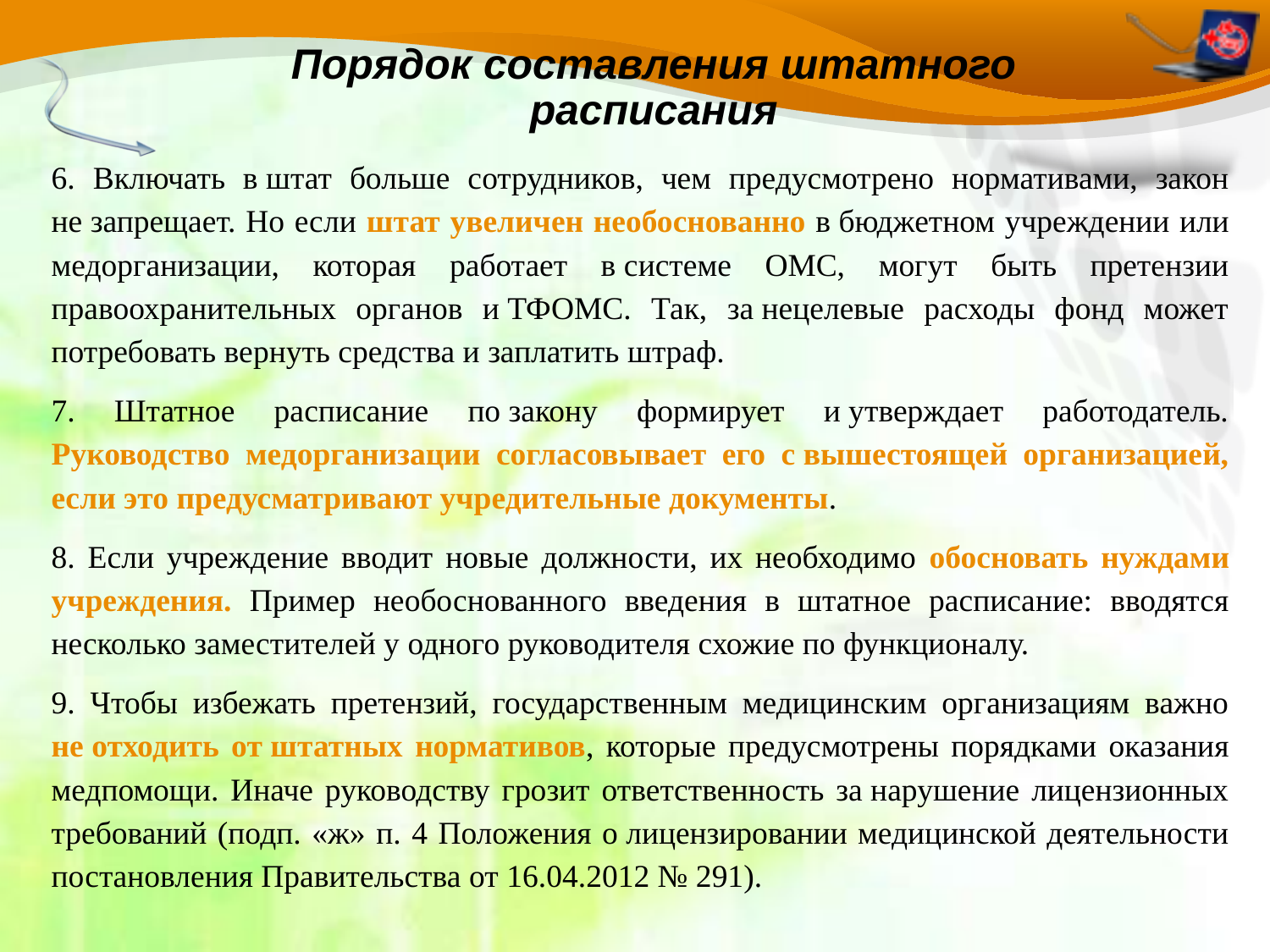

Порядок составления штатного расписания
6. Включать в штат больше сотрудников, чем предусмотрено нормативами, закон не запрещает. Но если штат увеличен необоснованно в бюджетном учреждении или медорганизации, которая работает в системе ОМС, могут быть претензии правоохранительных органов и ТФОМС. Так, за нецелевые расходы фонд может потребовать вернуть средства и заплатить штраф.
7. Штатное расписание по закону формирует и утверждает работодатель. Руководство медорганизации согласовывает его с вышестоящей организацией, если это предусматривают учредительные документы.
8. Если учреждение вводит новые должности, их необходимо обосновать нуждами учреждения. Пример необоснованного введения в штатное расписание: вводятся несколько заместителей у одного руководителя схожие по функционалу.
9. Чтобы избежать претензий, государственным медицинским организациям важно не отходить от штатных нормативов, которые предусмотрены порядками оказания медпомощи. Иначе руководству грозит ответственность за нарушение лицензионных требований (подп. «ж» п. 4 Положения о лицензировании медицинской деятельности постановления Правительства от 16.04.2012 № 291).